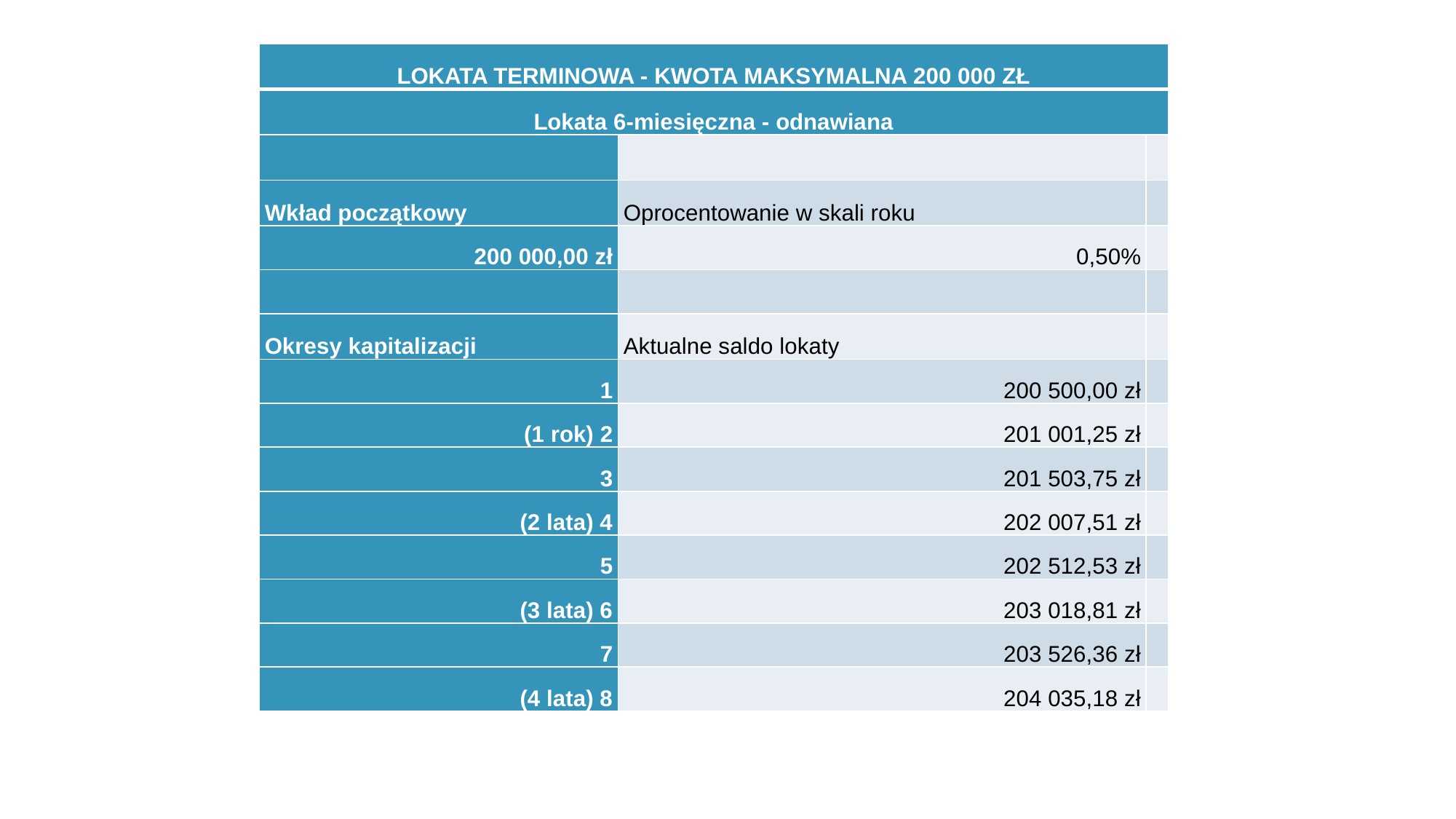

| LOKATA TERMINOWA - KWOTA MAKSYMALNA 200 000 ZŁ |  |  |
| --- | --- | --- |
| Lokata 6-miesięczna - odnawiana |  |  |
|  |  |  |
| Wkład początkowy | Oprocentowanie w skali roku |  |
| 200 000,00 zł | 0,50% |  |
|  |  |  |
| Okresy kapitalizacji | Aktualne saldo lokaty |  |
| 1 | 200 500,00 zł |  |
| (1 rok) 2 | 201 001,25 zł |  |
| 3 | 201 503,75 zł |  |
| (2 lata) 4 | 202 007,51 zł |  |
| 5 | 202 512,53 zł |  |
| (3 lata) 6 | 203 018,81 zł |  |
| 7 | 203 526,36 zł |  |
| (4 lata) 8 | 204 035,18 zł |  |
#